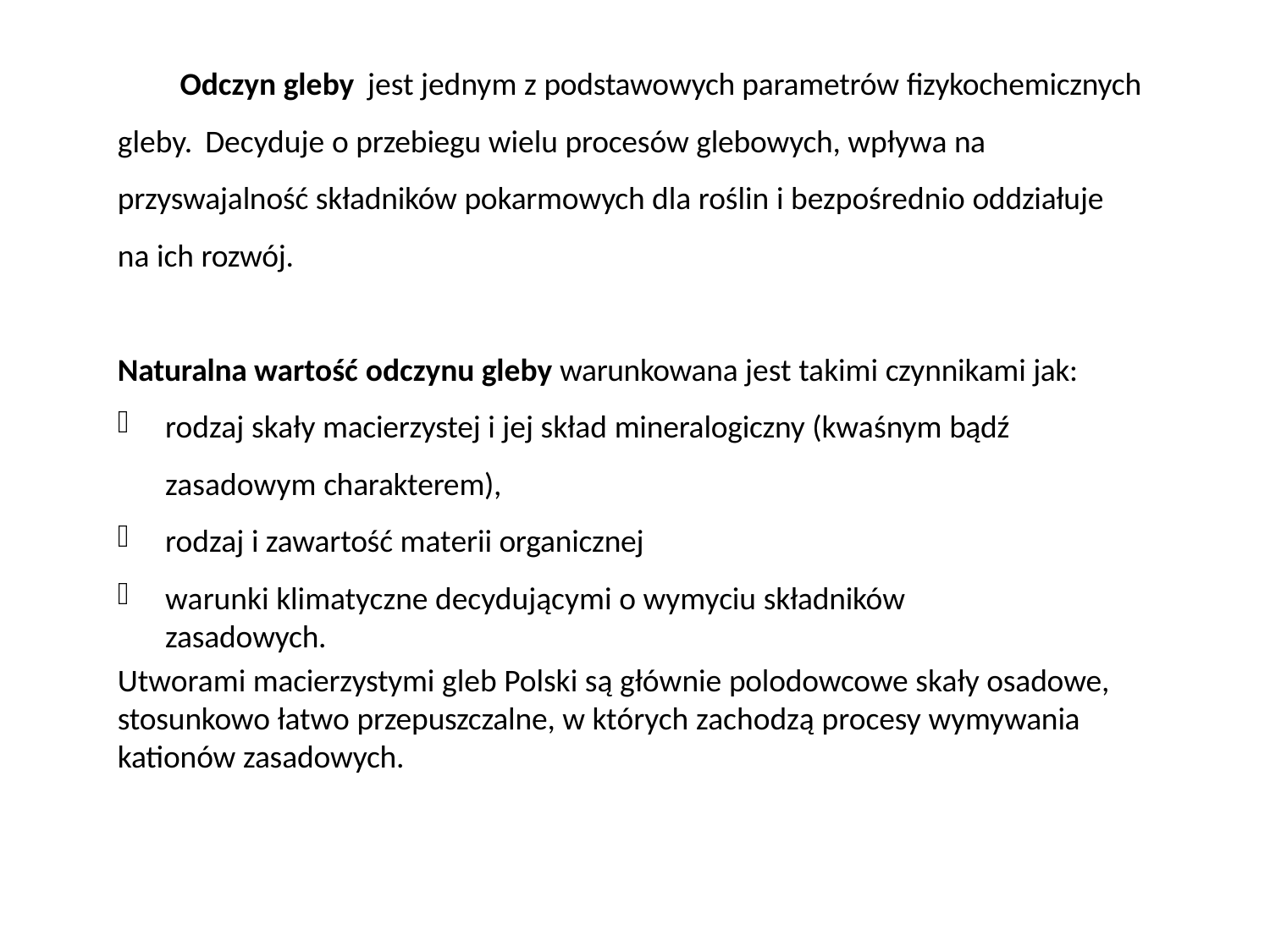

# Odczyn gleby jest jednym z podstawowych parametrów fizykochemicznych gleby. Decyduje o przebiegu wielu procesów glebowych, wpływa na przyswajalność składników pokarmowych dla roślin i bezpośrednio oddziałuje  na ich rozwój.
Naturalna wartość odczynu gleby warunkowana jest takimi czynnikami jak:
rodzaj skały macierzystej i jej skład mineralogiczny (kwaśnym bądź zasadowym charakterem),
rodzaj i zawartość materii organicznej
warunki klimatyczne decydującymi o wymyciu składników zasadowych.
Utworami macierzystymi gleb Polski są głównie polodowcowe skały osadowe, stosunkowo łatwo przepuszczalne, w których zachodzą procesy wymywania kationów zasadowych.